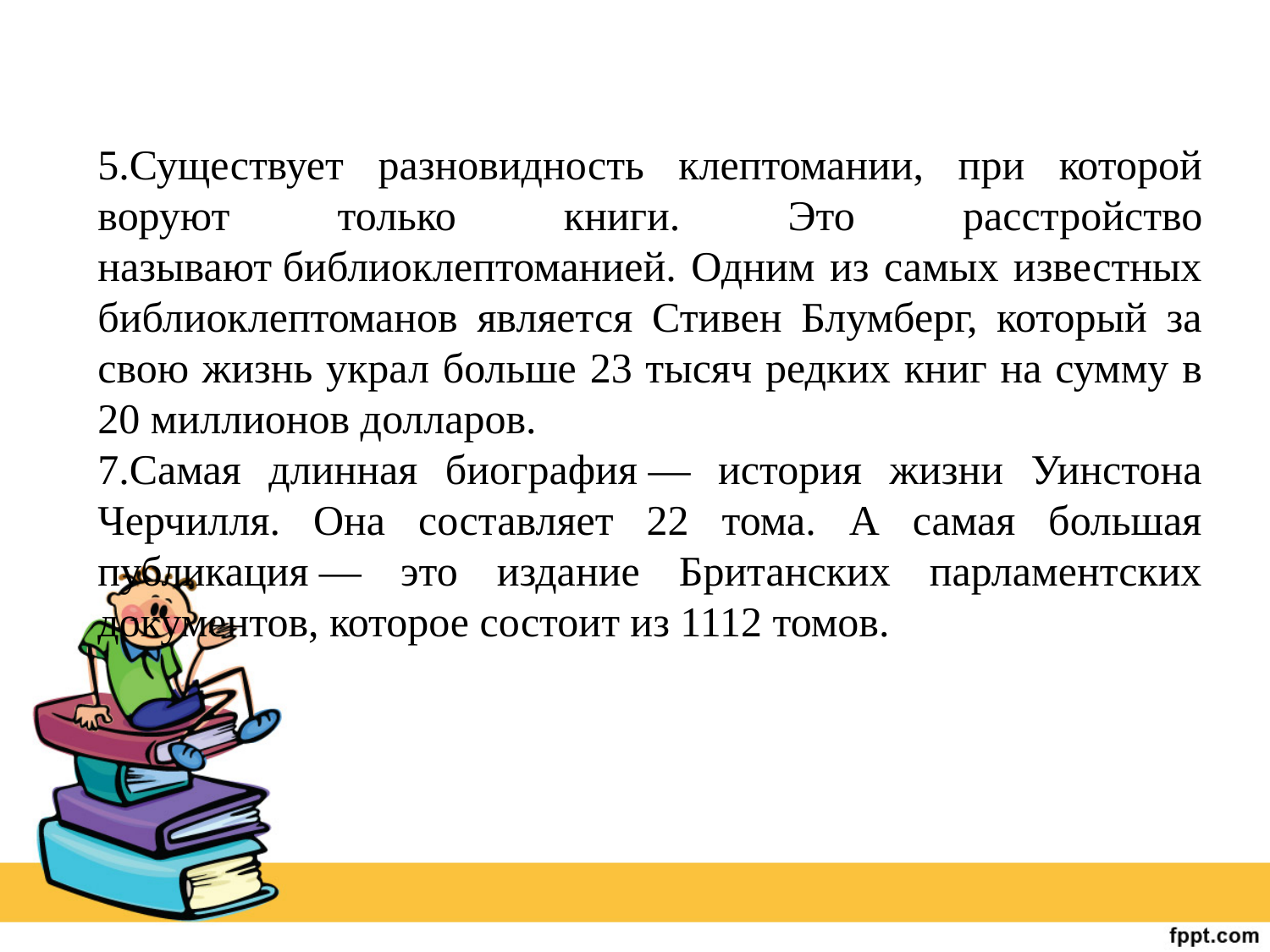

5.Существует разновидность клептомании, при которой воруют только книги. Это расстройство называют библиоклептоманией. Одним из самых известных библиоклептоманов является Стивен Блумберг, который за свою жизнь украл больше 23 тысяч редких книг на сумму в 20 миллионов долларов.
7.Самая длинная биография — история жизни Уинстона Черчилля. Она составляет 22 тома. А самая большая публикация — это издание Британских парламентских документов, которое состоит из 1112 томов.